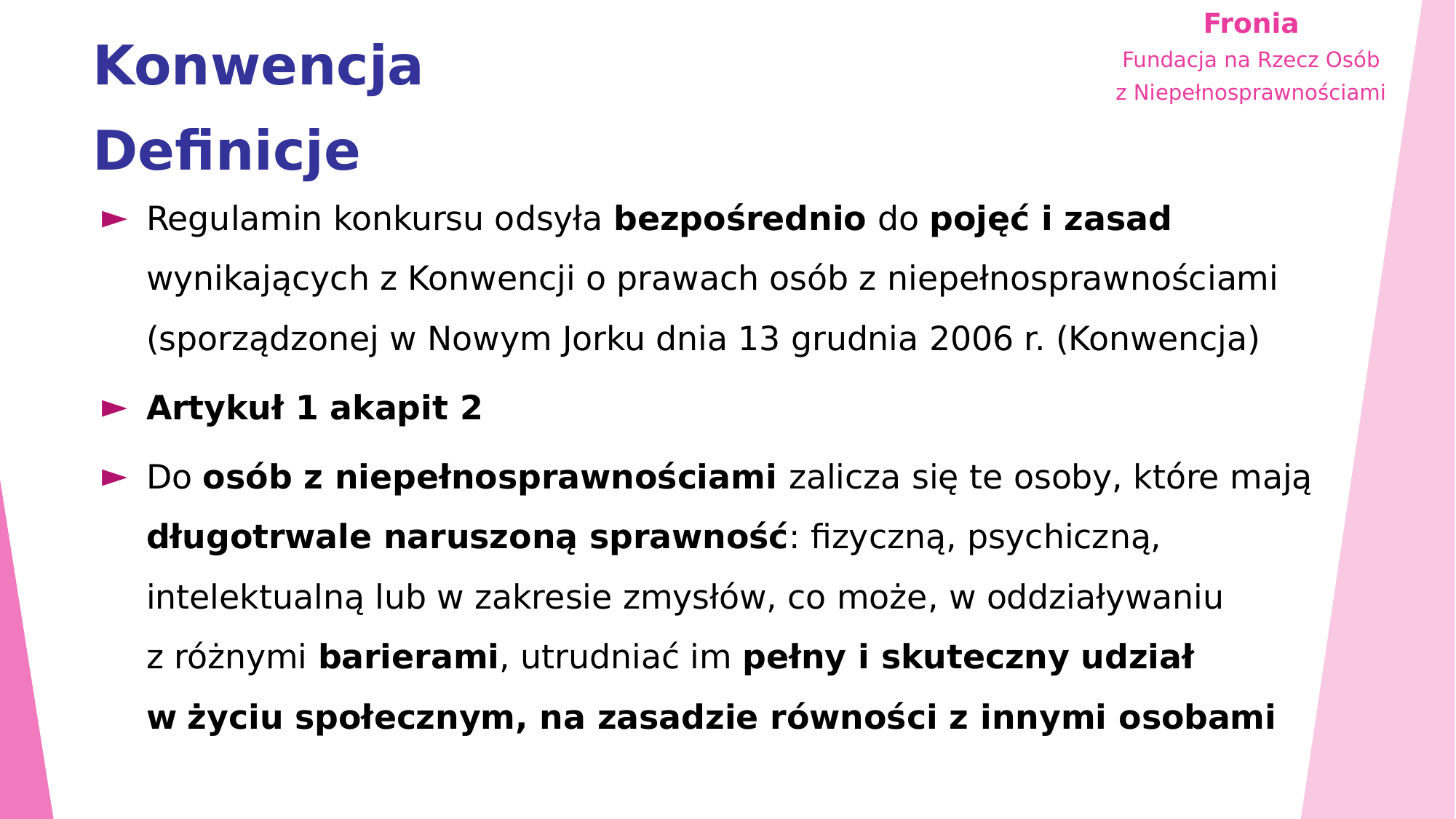

# Konwencja Definicje
Regulamin konkursu odsyła bezpośrednio do pojęć i zasad wynikających z Konwencji o prawach osób z niepełnosprawnościami (sporządzonej w Nowym Jorku dnia 13 grudnia 2006 r. (Konwencja)
Artykuł 1 akapit 2
Do osób z niepełnosprawnościami zalicza się te osoby, które mają długotrwale naruszoną sprawność: fizyczną, psychiczną, intelektualną lub w zakresie zmysłów, co może, w oddziaływaniu z różnymi barierami, utrudniać im pełny i skuteczny udział w życiu społecznym, na zasadzie równości z innymi osobami